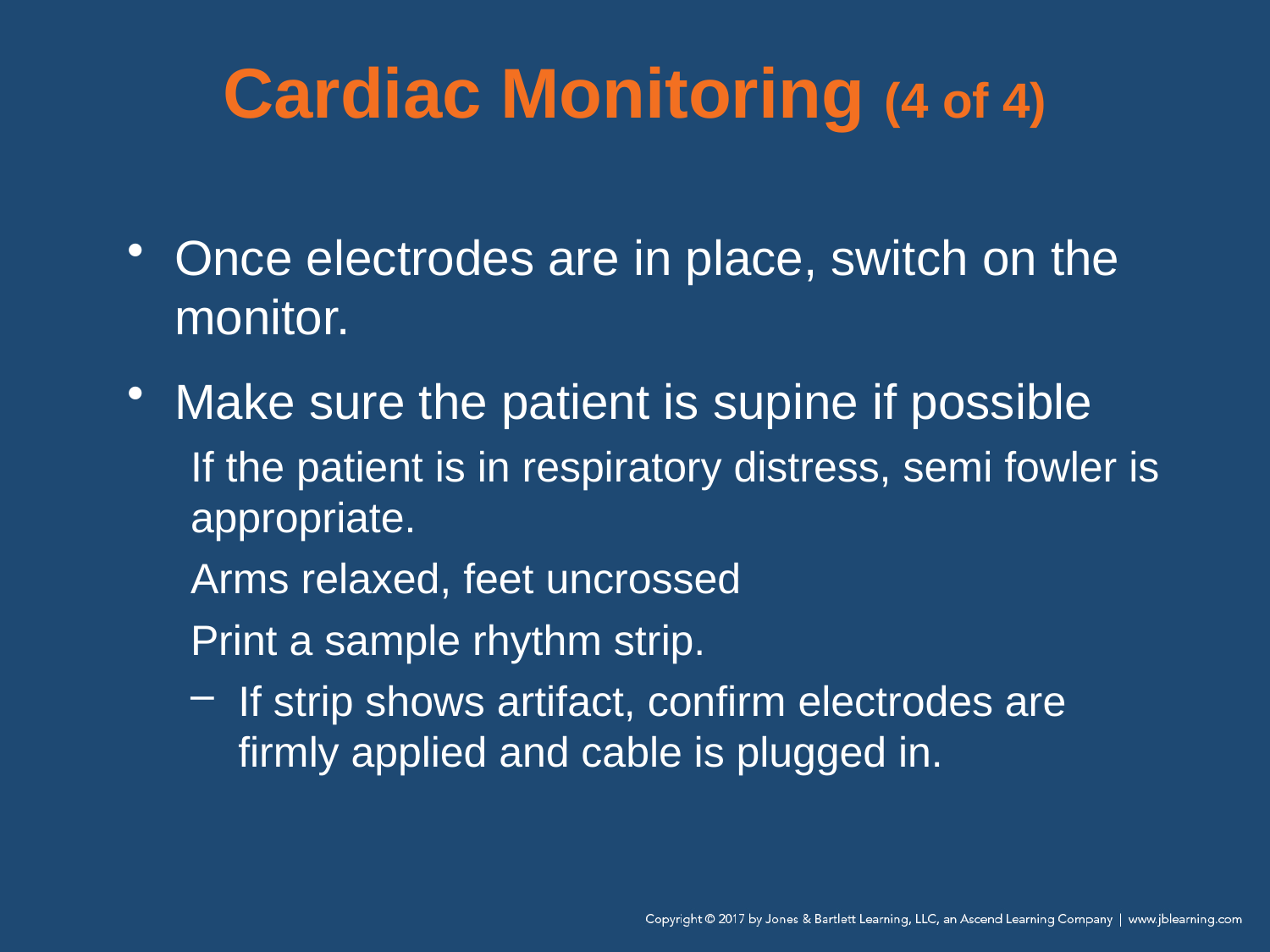

# Cardiac Monitoring (4 of 4)
Once electrodes are in place, switch on the monitor.
Make sure the patient is supine if possible
If the patient is in respiratory distress, semi fowler is appropriate.
Arms relaxed, feet uncrossed
Print a sample rhythm strip.
If strip shows artifact, confirm electrodes are firmly applied and cable is plugged in.